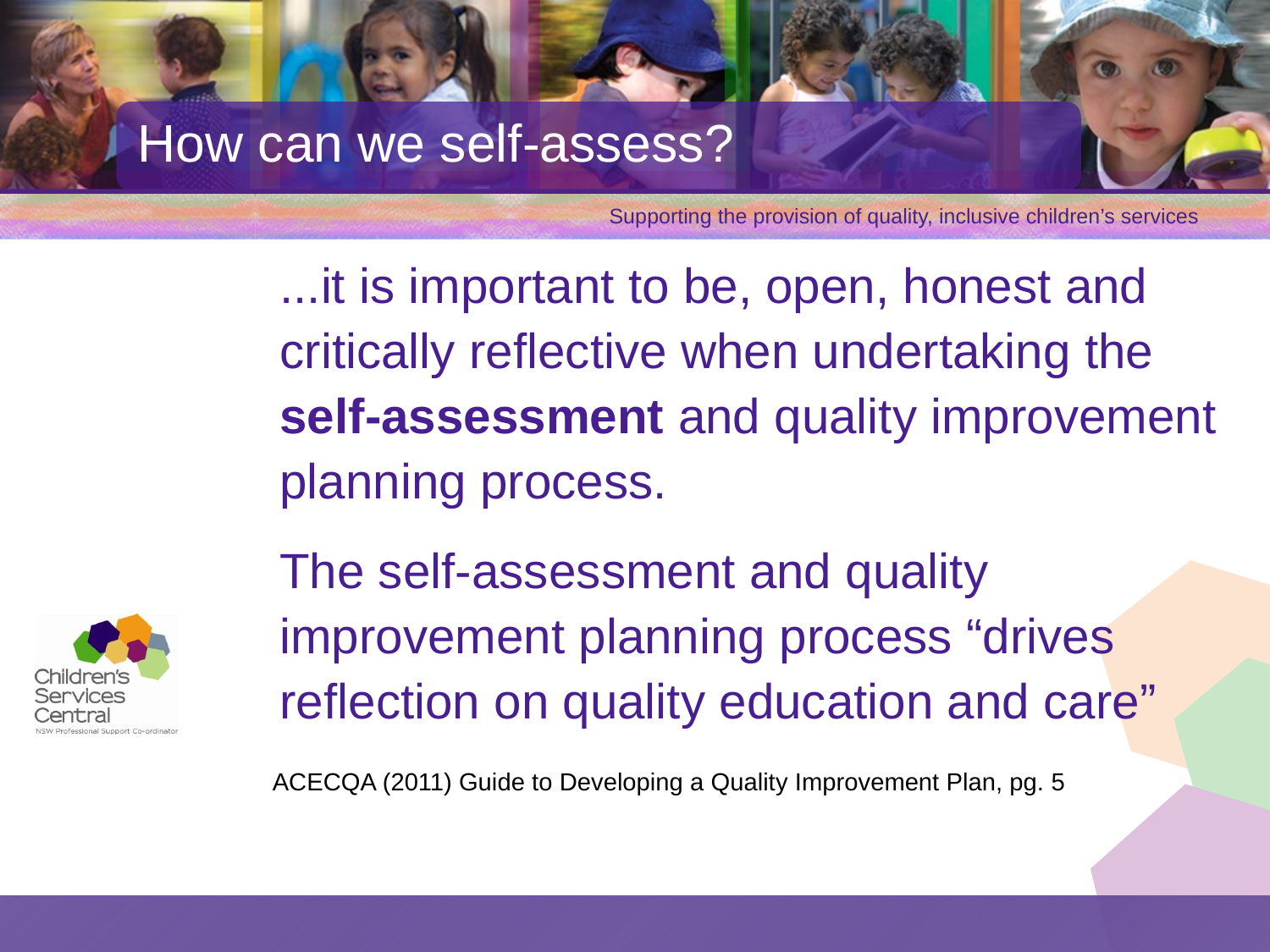

# How can we self-assess?
	...it is important to be, open, honest and critically reflective when undertaking the self-assessment and quality improvement planning process.
	The self-assessment and quality improvement planning process “drives reflection on quality education and care”

ACECQA (2011) Guide to Developing a Quality Improvement Plan, pg. 5